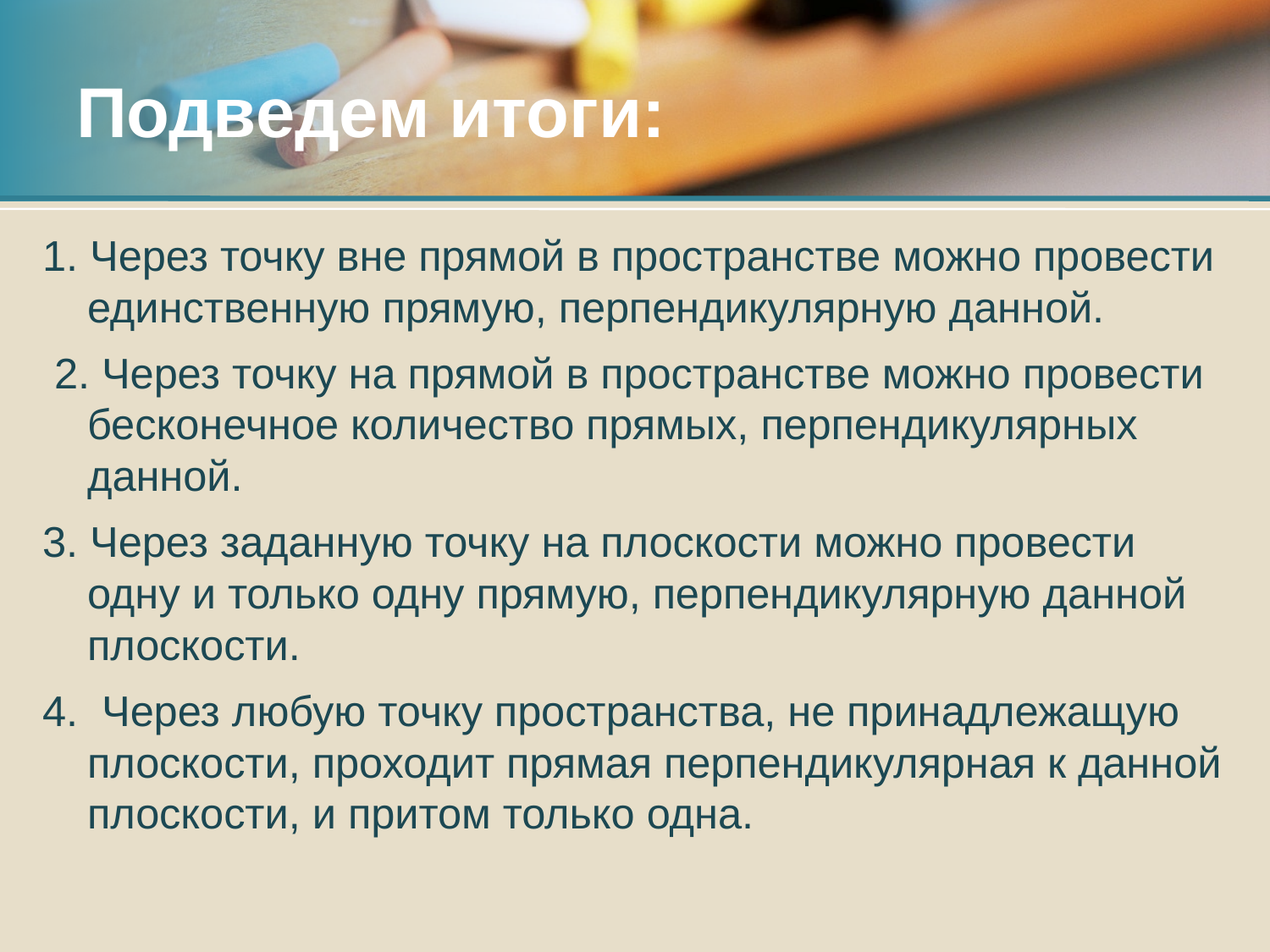

# Подведем итоги:
1. Через точку вне прямой в пространстве можно провести единственную прямую, перпендикулярную данной.
 2. Через точку на прямой в пространстве можно провести бесконечное количество прямых, перпендикулярных данной.
3. Через заданную точку на плоскости можно провести одну и только одну прямую, перпендикулярную данной плоскости.
4.  Через любую точку пространства, не принадлежащую плоскости, проходит прямая перпендикулярная к данной плоскости, и притом только одна.